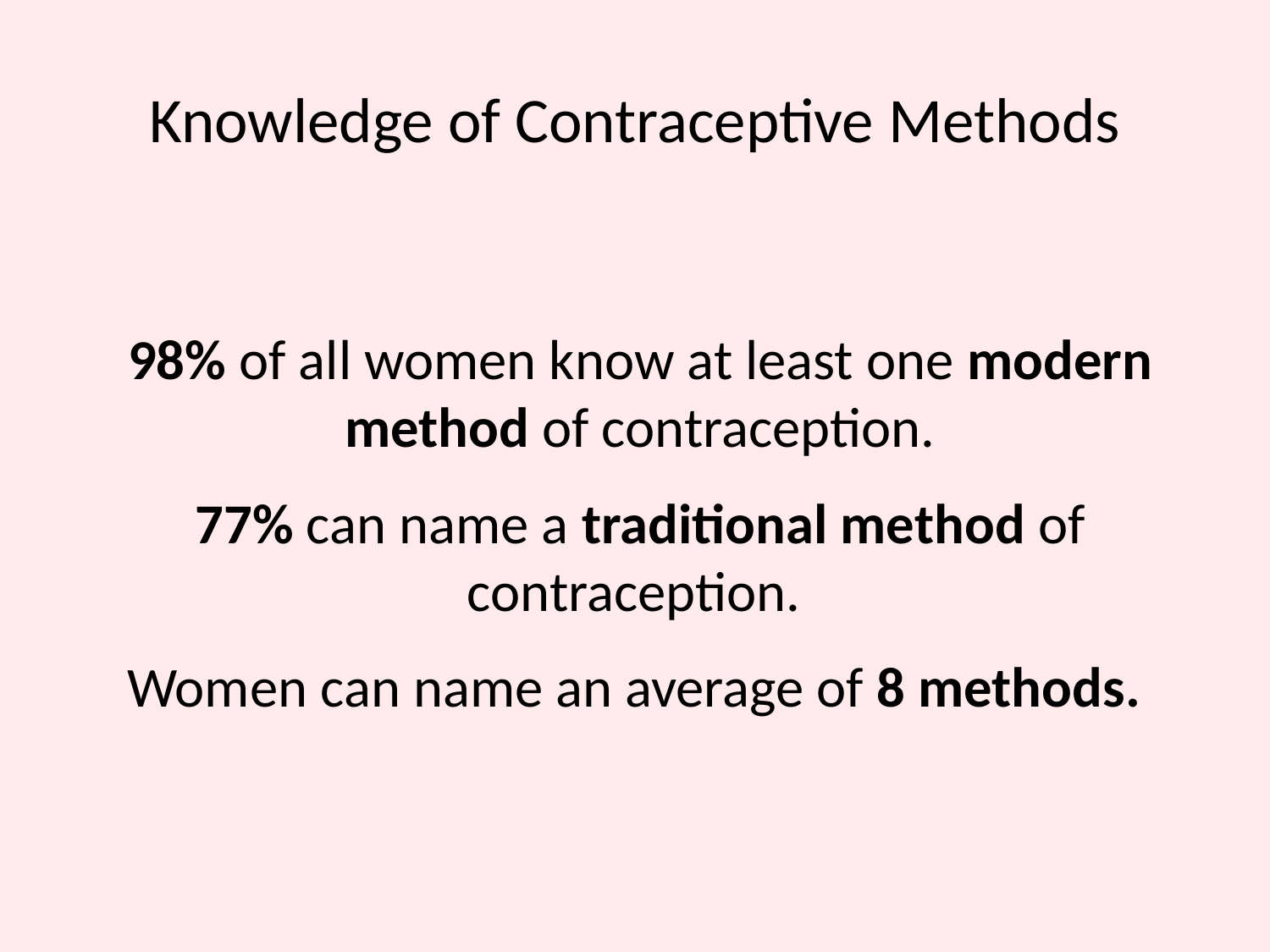

# Knowledge of Contraceptive Methods
98% of all women know at least one modern method of contraception.
77% can name a traditional method of contraception.
Women can name an average of 8 methods.